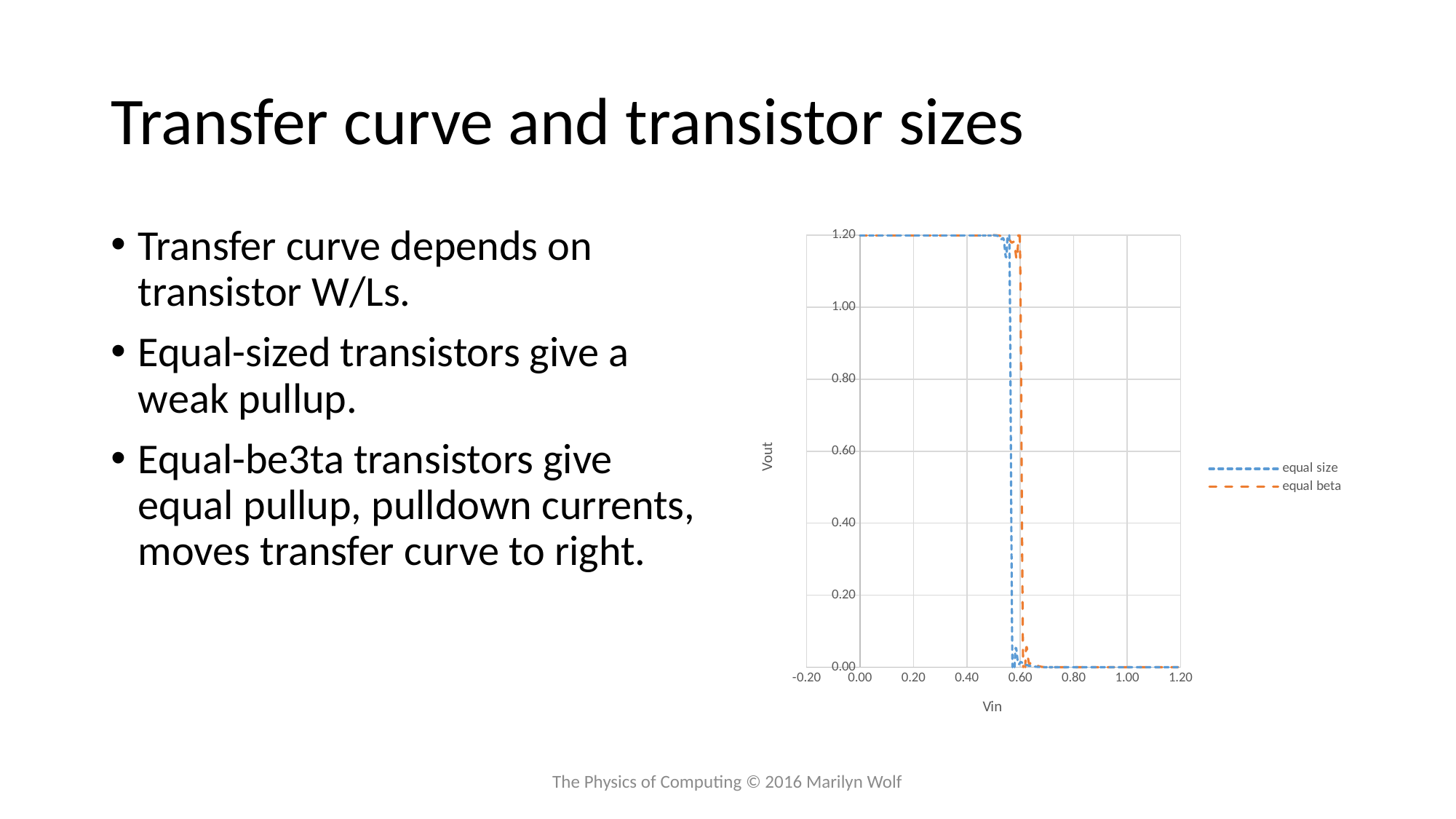

# Transfer curve and transistor sizes
Transfer curve depends on transistor W/Ls.
Equal-sized transistors give a weak pullup.
Equal-be3ta transistors give equal pullup, pulldown currents, moves transfer curve to right.

### Chart

| Category | equal size | equal beta |
|---|---|---|
The Physics of Computing © 2016 Marilyn Wolf